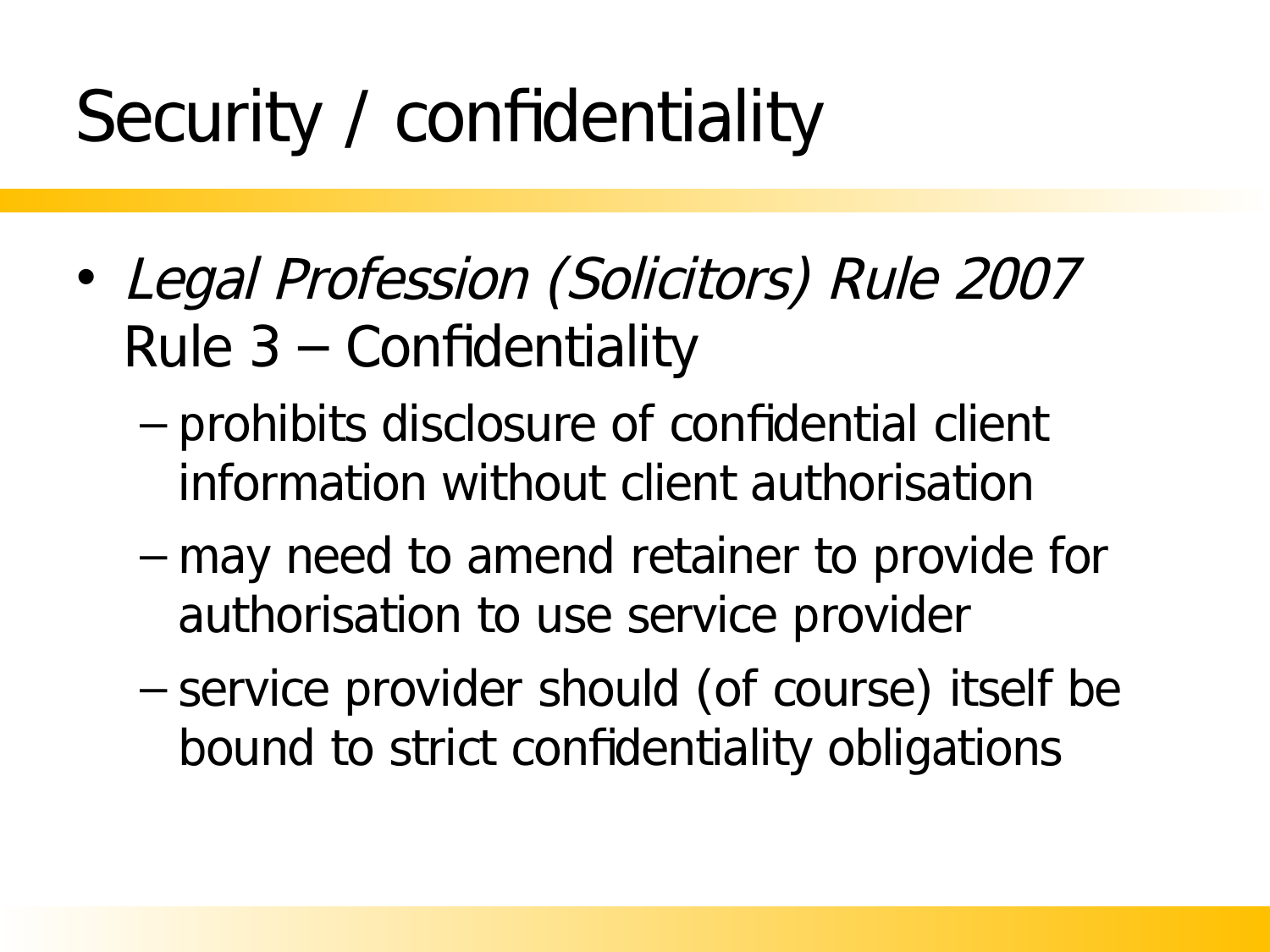

# Security / confidentiality
Legal Profession (Solicitors) Rule 2007
Rule 3 – Confidentiality
prohibits disclosure of confidential client information without client authorisation
may need to amend retainer to provide for authorisation to use service provider
service provider should (of course) itself be bound to strict confidentiality obligations